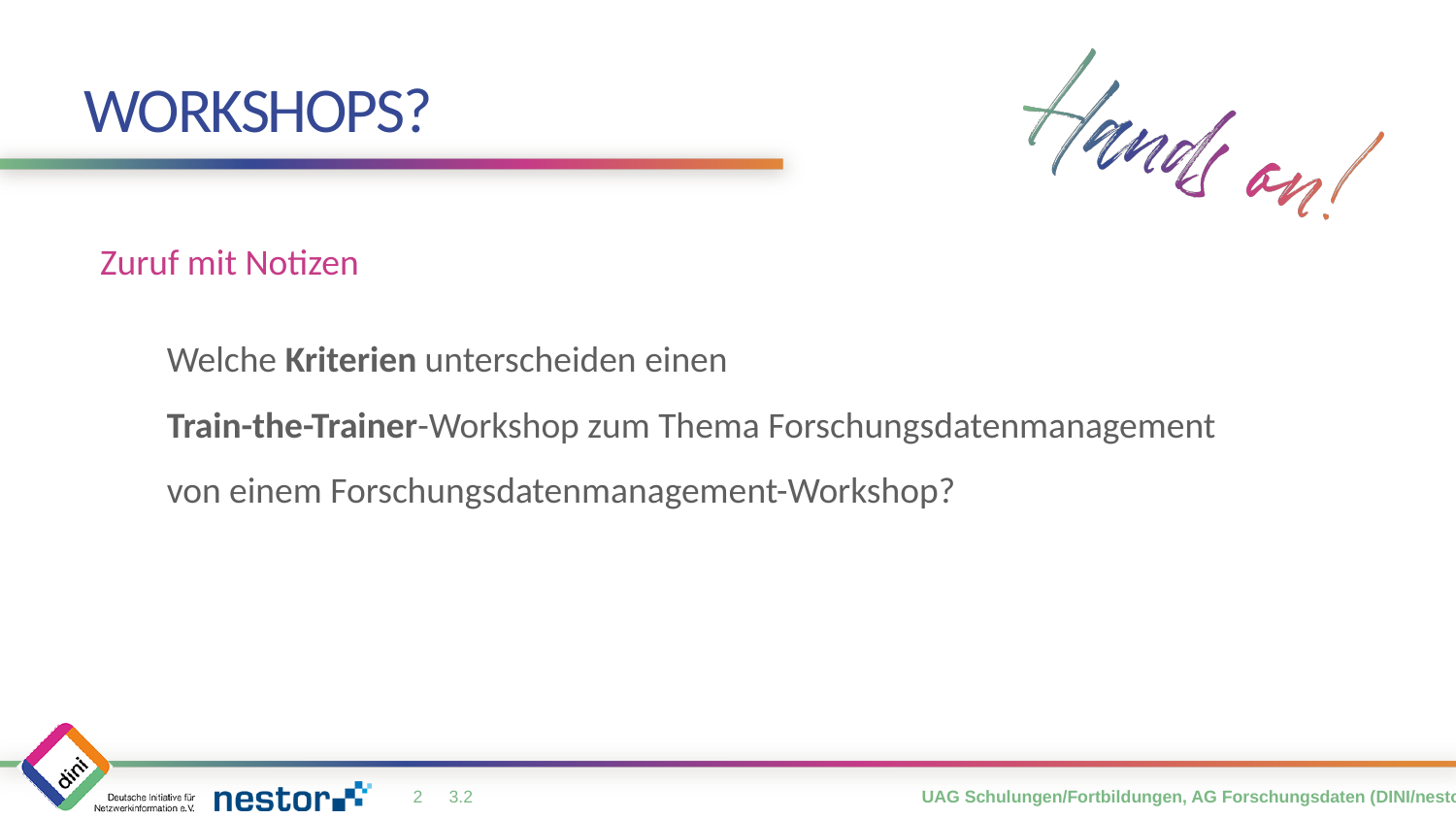

# Workshops?
Zuruf mit Notizen
Welche Kriterien unterscheiden einen
Train-the-Trainer-Workshop zum Thema Forschungsdatenmanagement von einem Forschungsdatenmanagement-Workshop?
2
3.2